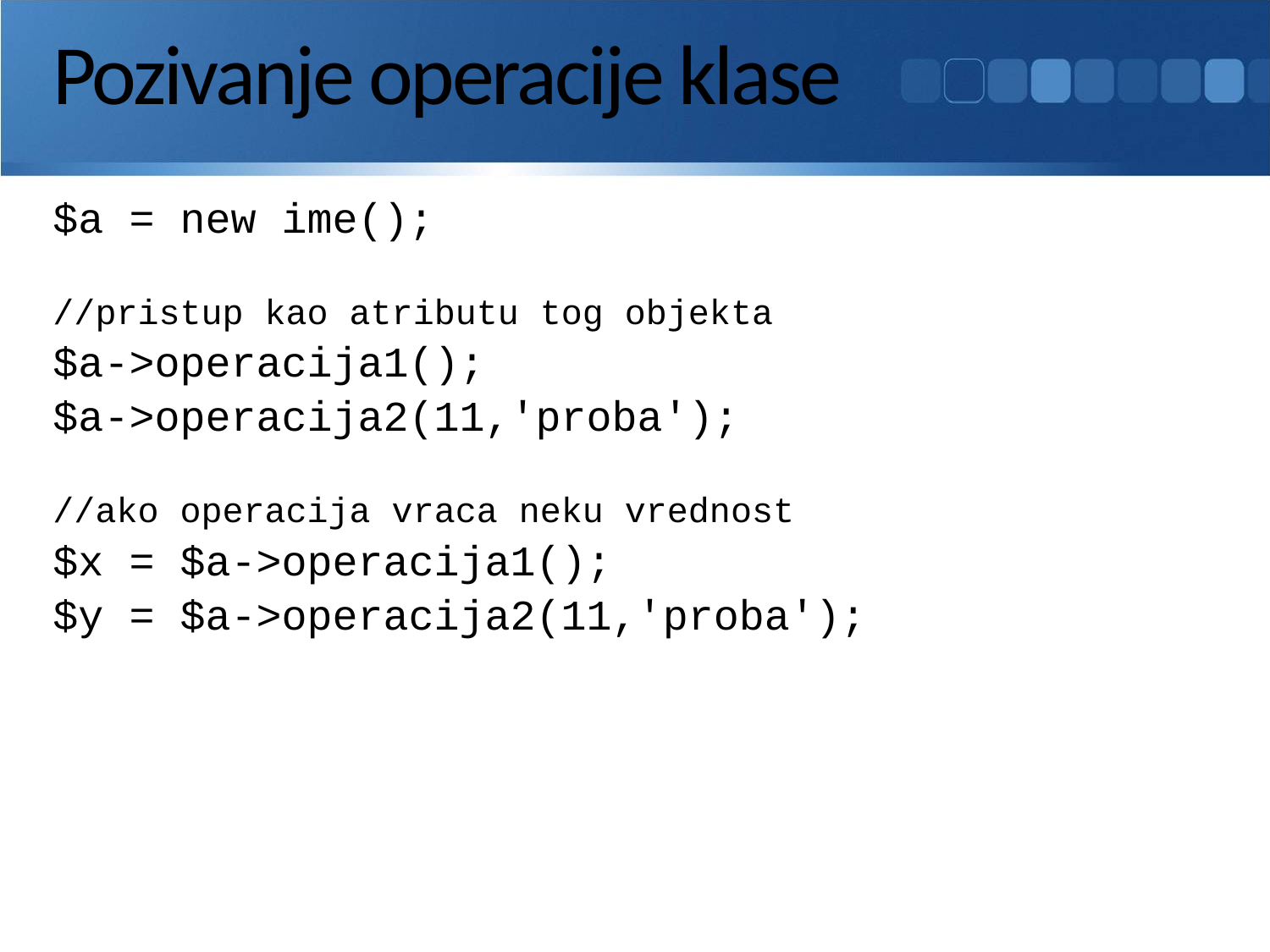

# Pozivanje operacije klase
$a = new ime();

//pristup kao atributu tog objekta
$a->operacija1();
$a->operacija2(11,'proba');

//ako operacija vraca neku vrednost
$x = $a->operacija1();
$y = $a->operacija2(11,'proba');

194